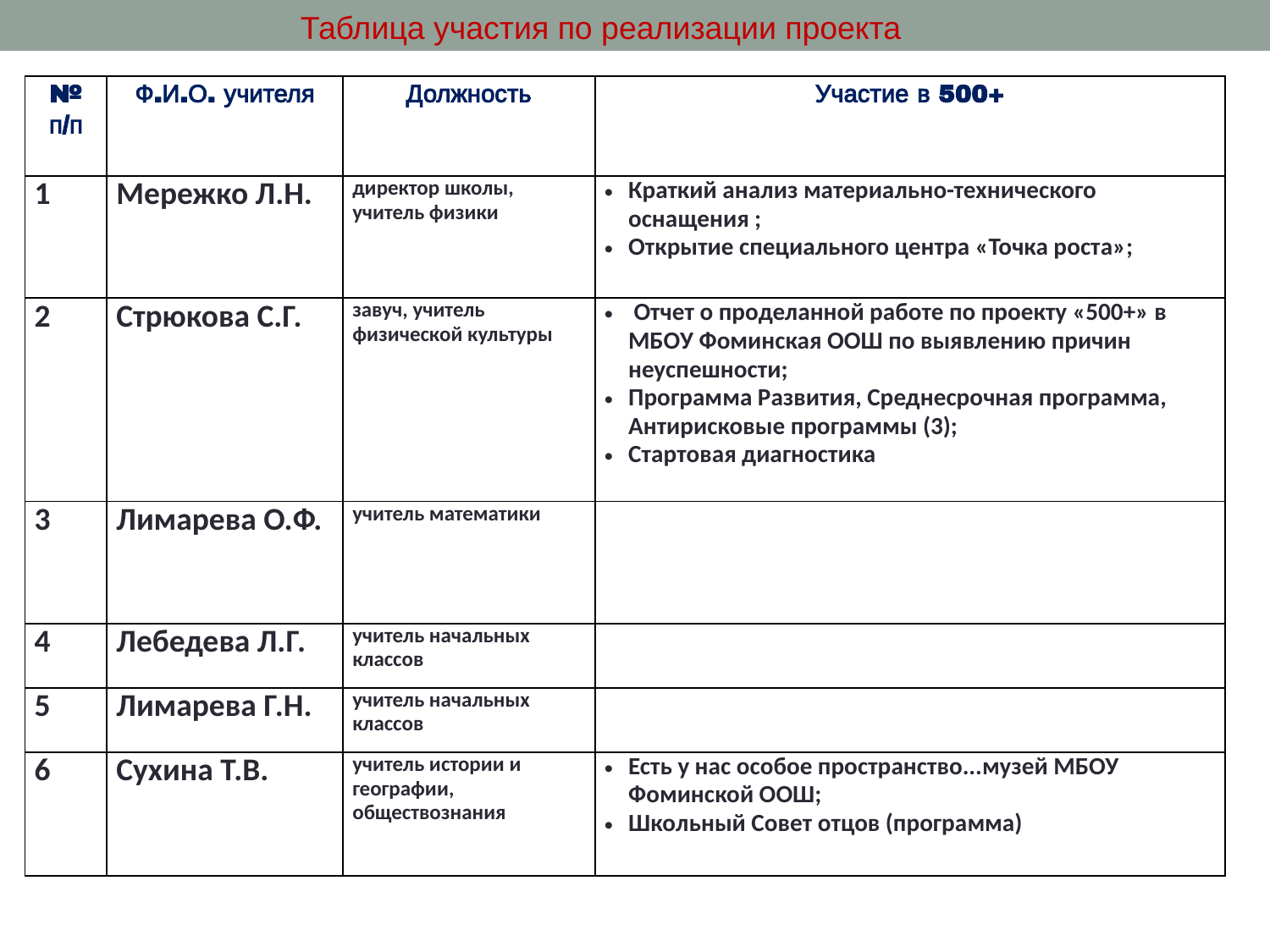

Таблица участия по реализации проекта
| № п/п | Ф.И.О. учителя | Должность | Участие в 500+ |
| --- | --- | --- | --- |
| 1 | Мережко Л.Н. | директор школы, учитель физики | Краткий анализ материально-технического оснащения ; Открытие специального центра «Точка роста»; |
| 2 | Стрюкова С.Г. | завуч, учитель физической культуры | Отчет о проделанной работе по проекту «500+» в МБОУ Фоминская ООШ по выявлению причин неуспешности; Программа Развития, Среднесрочная программа, Антирисковые программы (3); Стартовая диагностика |
| 3 | Лимарева О.Ф. | учитель математики |  |
| 4 | Лебедева Л.Г. | учитель начальных классов |  |
| 5 | Лимарева Г.Н. | учитель начальных классов |  |
| 6 | Сухина Т.В. | учитель истории и географии, обществознания | Есть у нас особое пространство...музей МБОУ Фоминской ООШ; Школьный Совет отцов (программа) |